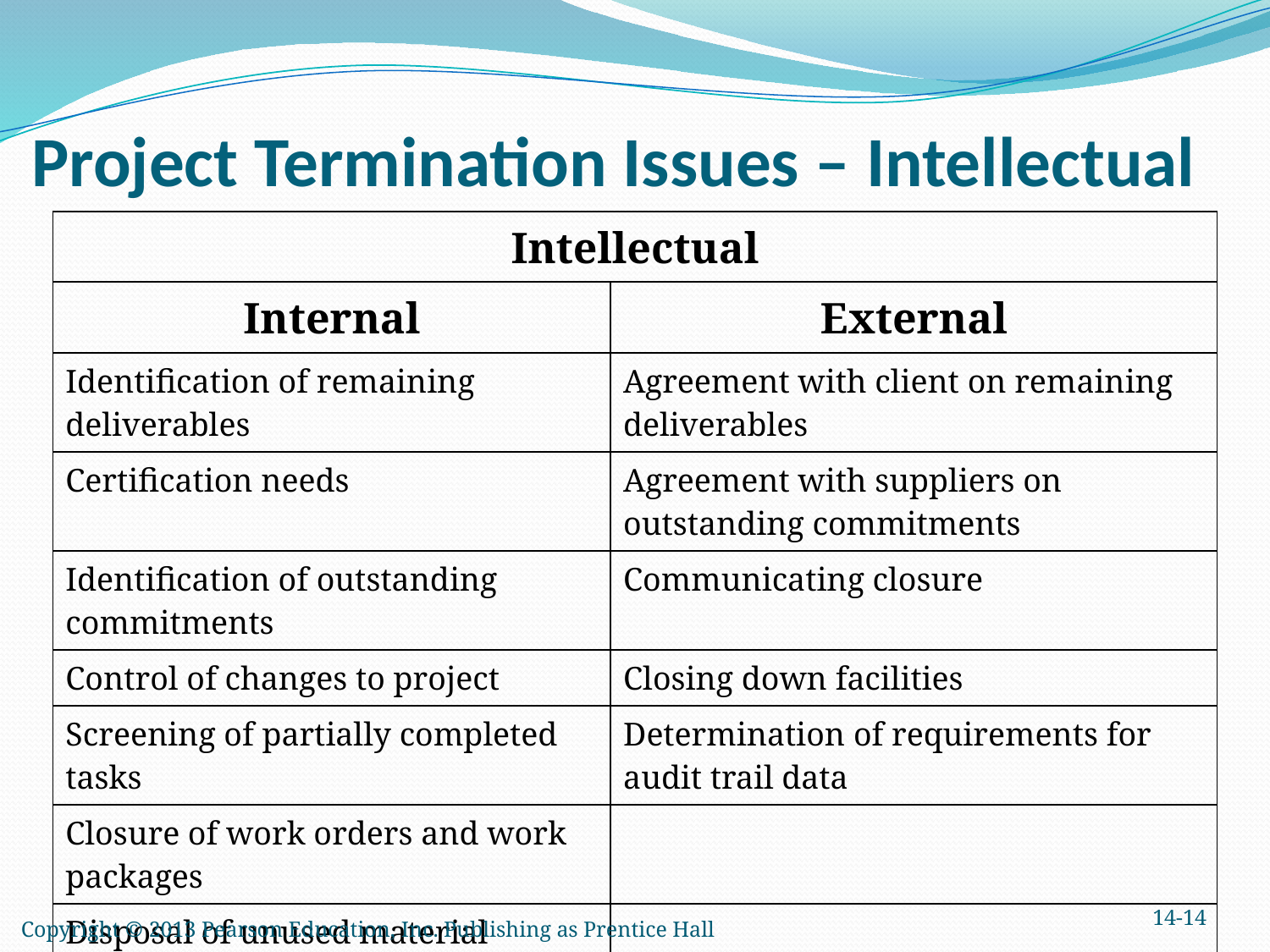

# Project Termination Issues – Intellectual
| Intellectual |  |
| --- | --- |
| Internal | External |
| Identification of remaining deliverables | Agreement with client on remaining deliverables |
| Certification needs | Agreement with suppliers on outstanding commitments |
| Identification of outstanding commitments | Communicating closure |
| Control of changes to project | Closing down facilities |
| Screening of partially completed tasks | Determination of requirements for audit trail data |
| Closure of work orders and work packages |  |
| Disposal of unused material |  |
14-14
Copyright © 2013 Pearson Education, Inc. Publishing as Prentice Hall